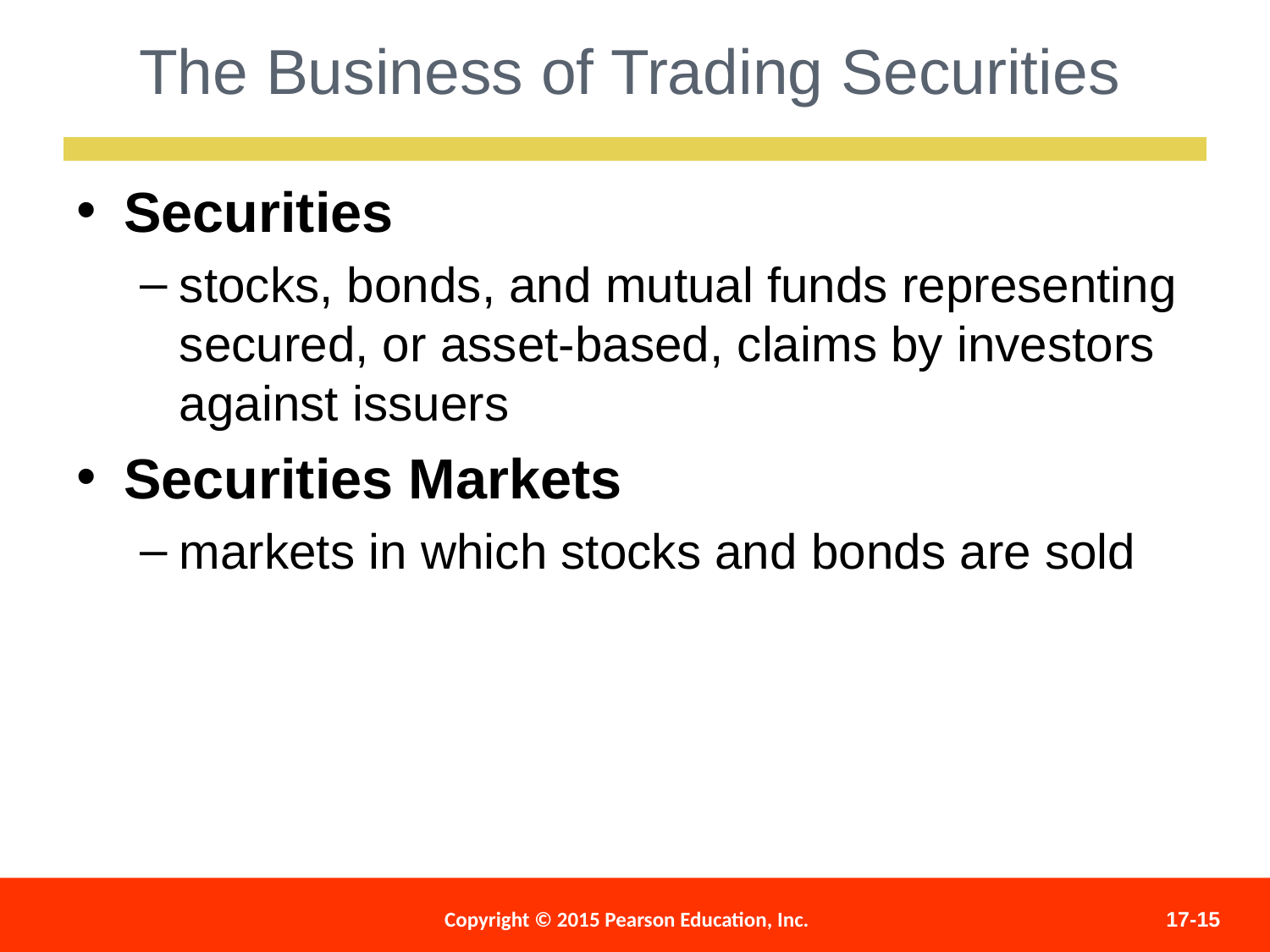

The Business of Trading Securities
Securities
stocks, bonds, and mutual funds representing secured, or asset-based, claims by investors against issuers
Securities Markets
markets in which stocks and bonds are sold